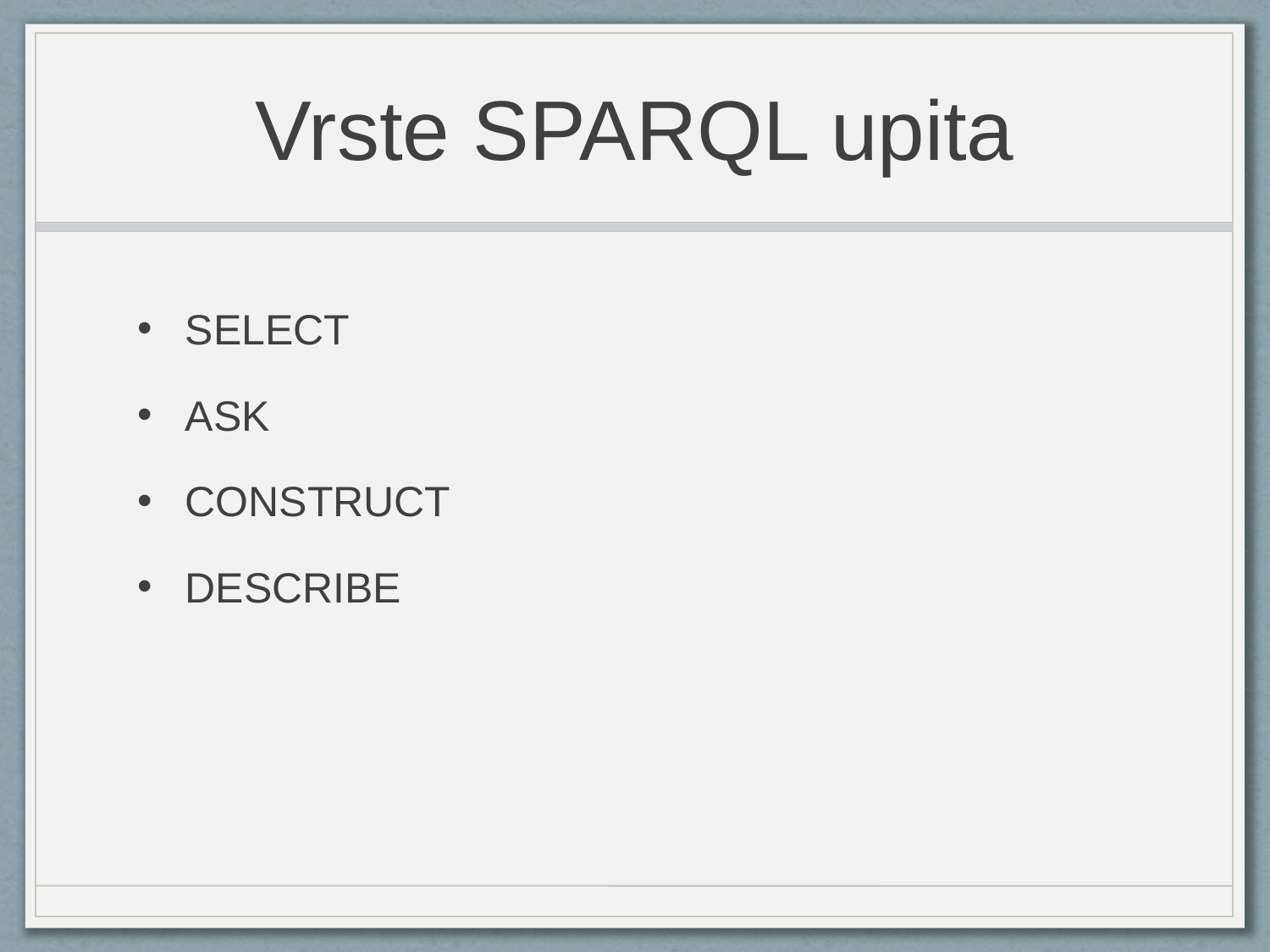

# Vrste SPARQL upita
SELECT
ASK
CONSTRUCT
DESCRIBE